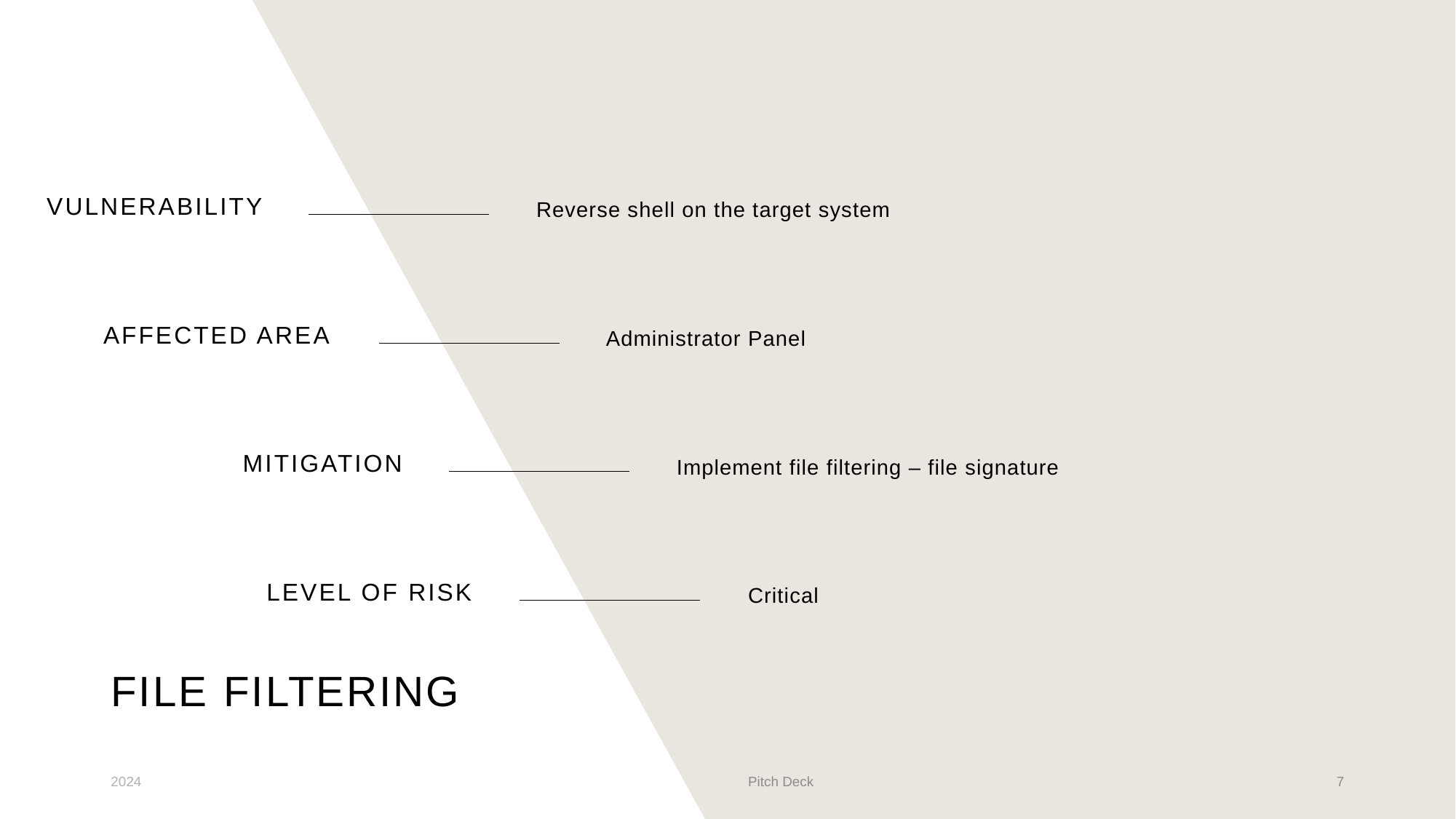

Vulnerability
Reverse shell on the target system
Affected Area
Administrator Panel
Mitigation
Implement file filtering – file signature
Level of Risk
Critical
# File Filtering
2024
Pitch Deck
7